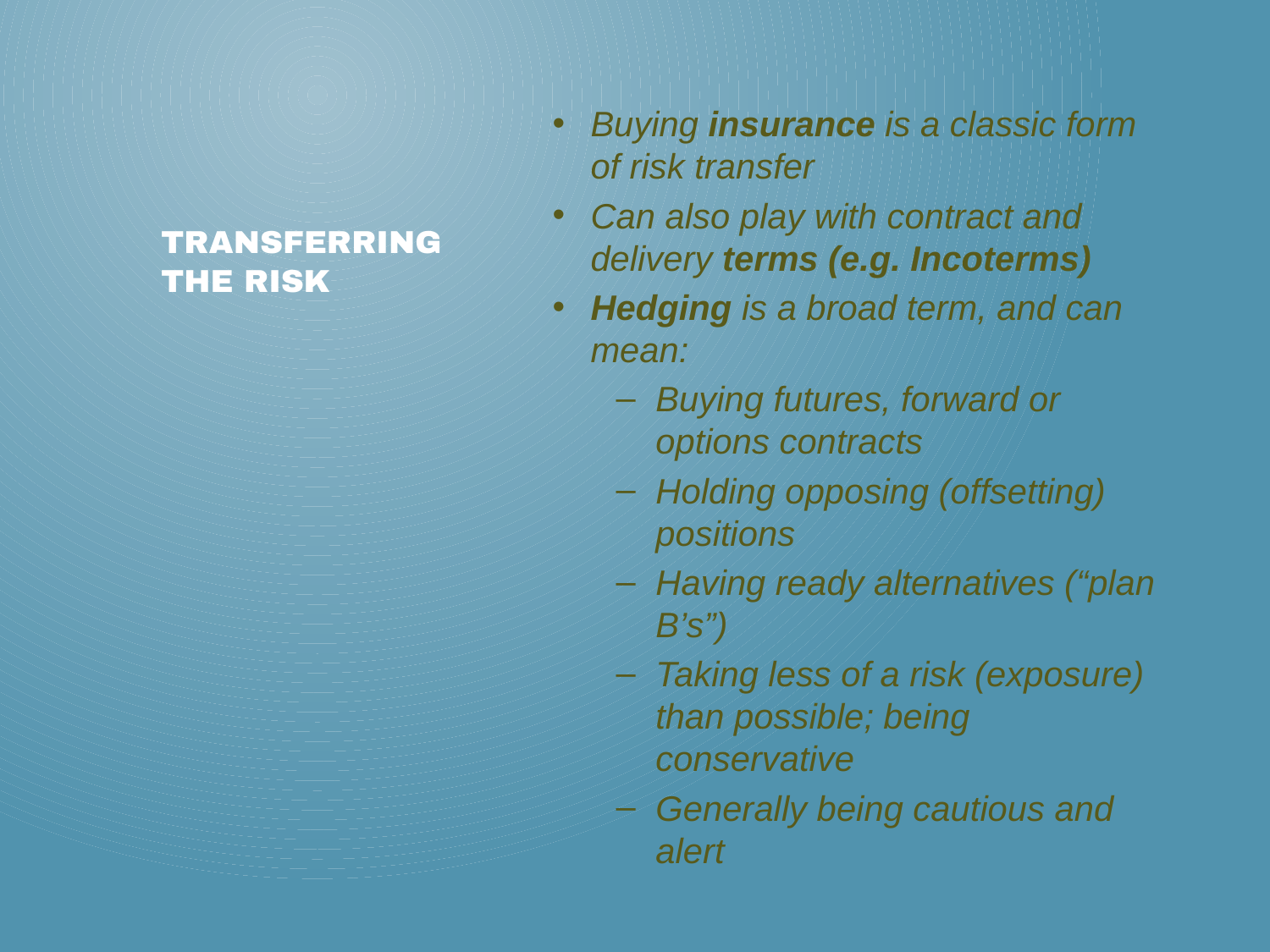

Buying insurance is a classic form of risk transfer
Can also play with contract and delivery terms (e.g. Incoterms)
Hedging is a broad term, and can mean:
Buying futures, forward or options contracts
Holding opposing (offsetting) positions
Having ready alternatives (“plan B’s”)
Taking less of a risk (exposure) than possible; being conservative
Generally being cautious and alert
# Transferring the risk